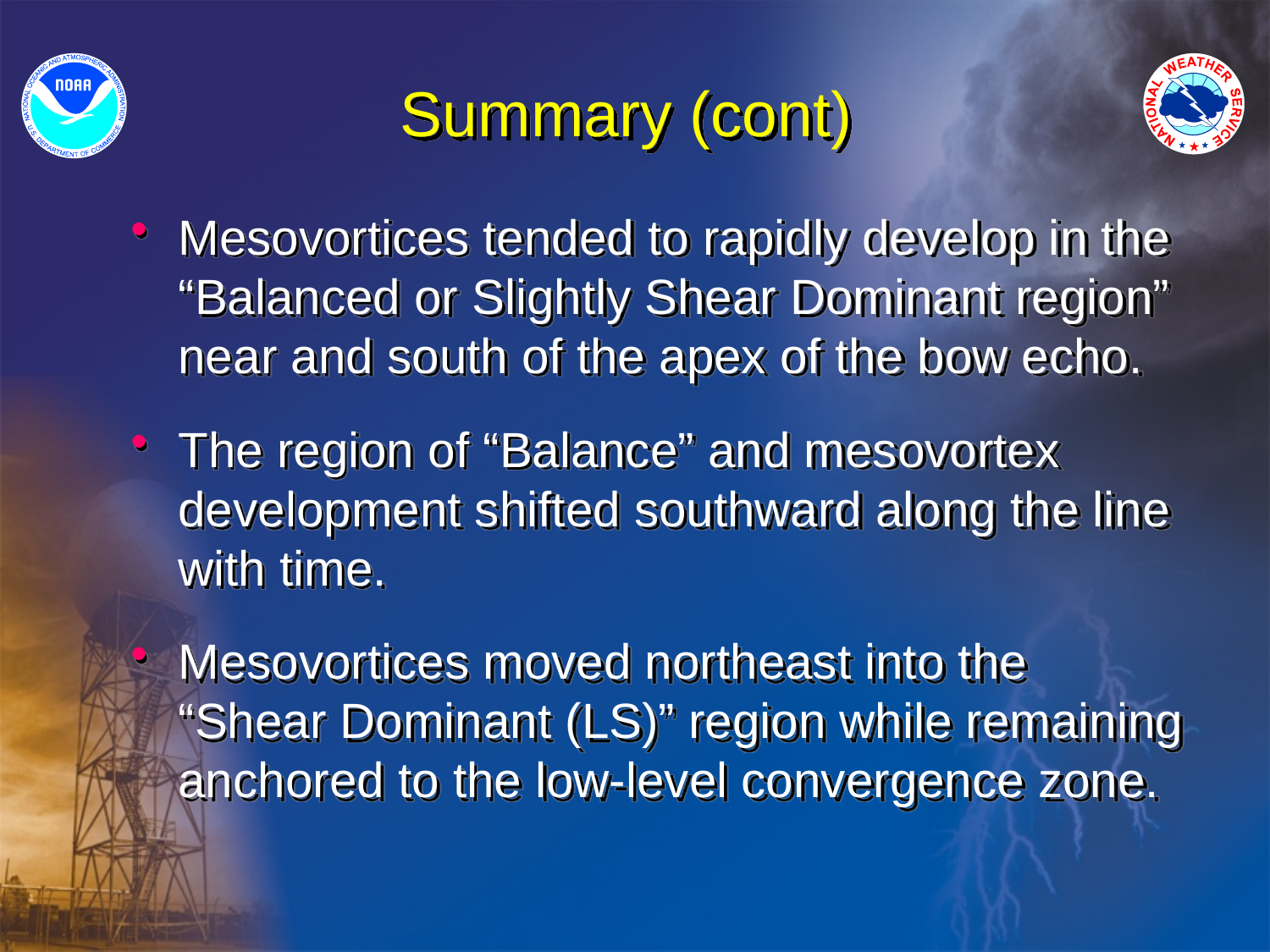

# Summary (cont)
Mesovortices tended to rapidly develop in the “Balanced or Slightly Shear Dominant region” near and south of the apex of the bow echo.
The region of “Balance” and mesovortex development shifted southward along the line with time.
Mesovortices moved northeast into the “Shear Dominant (LS)” region while remaining anchored to the low-level convergence zone.